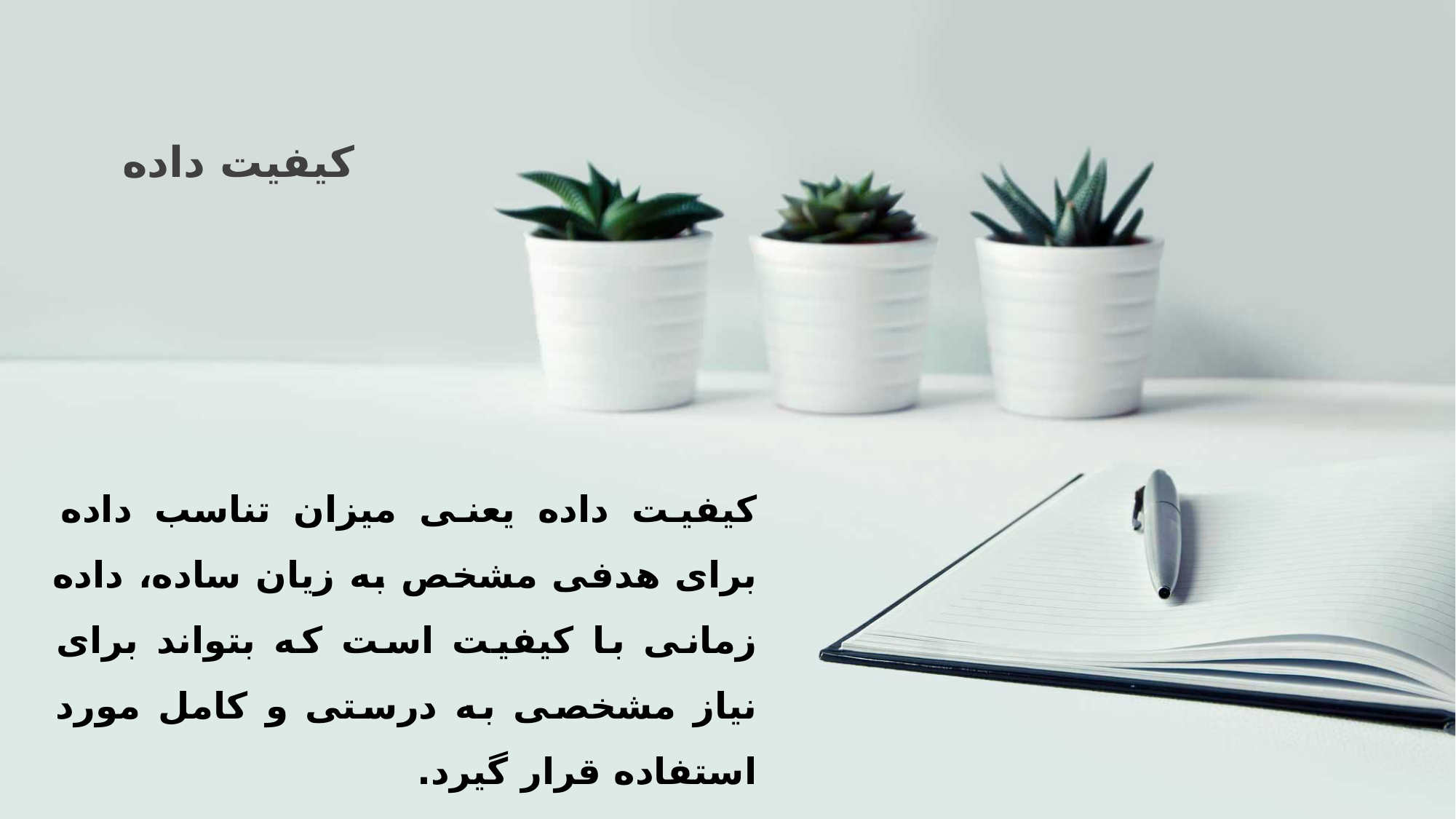

کیفیت داده
کیفیت داده یعنی میزان تناسب داده برای هدفی مشخص به زیان ساده، داده زمانی با کیفیت است که بتواند برای نیاز مشخصی به درستی و کامل مورد استفاده قرار گیرد.